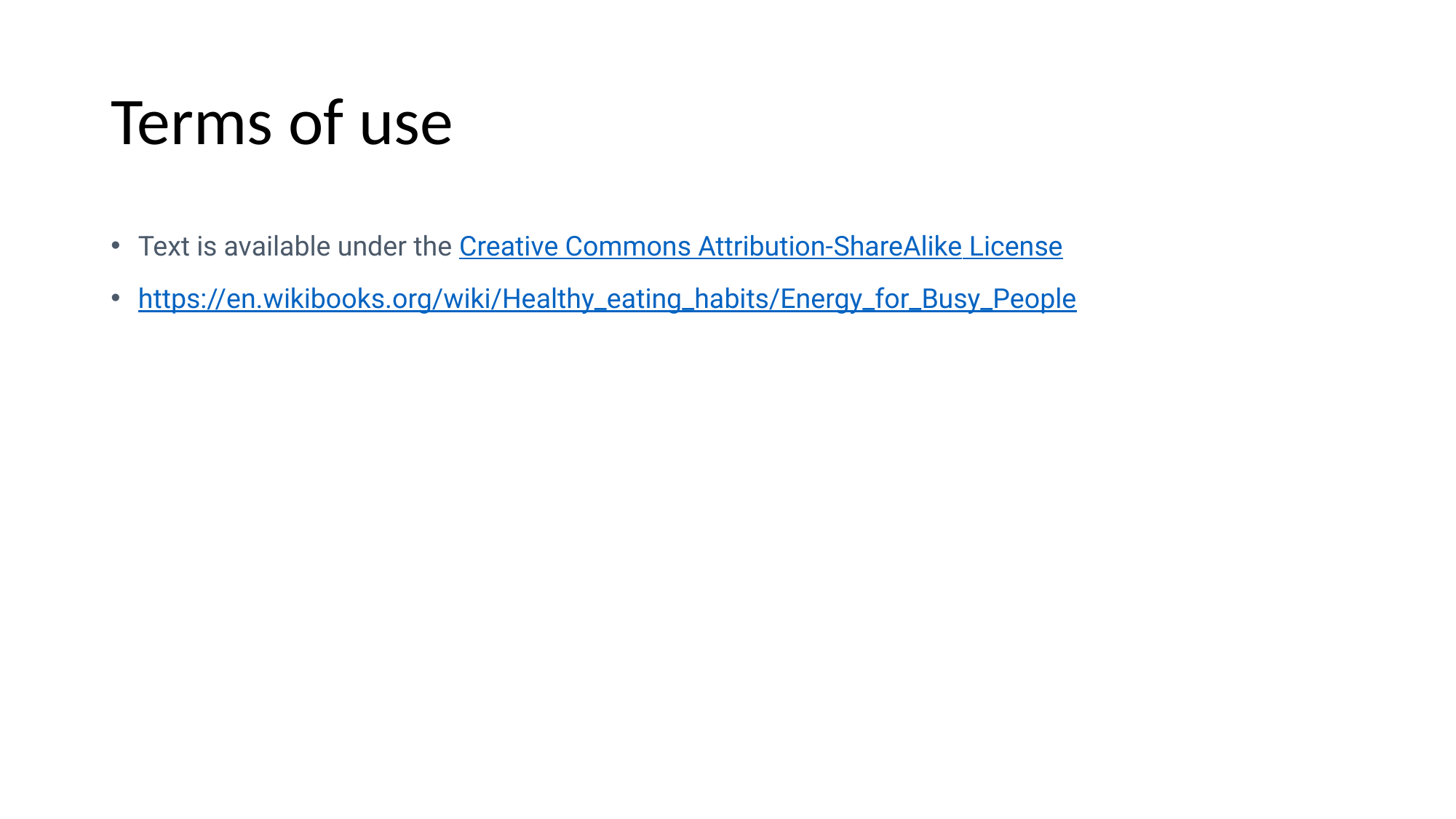

# Terms of use
Text is available under the Creative Commons Attribution-ShareAlike License
https://en.wikibooks.org/wiki/Healthy_eating_habits/Energy_for_Busy_People